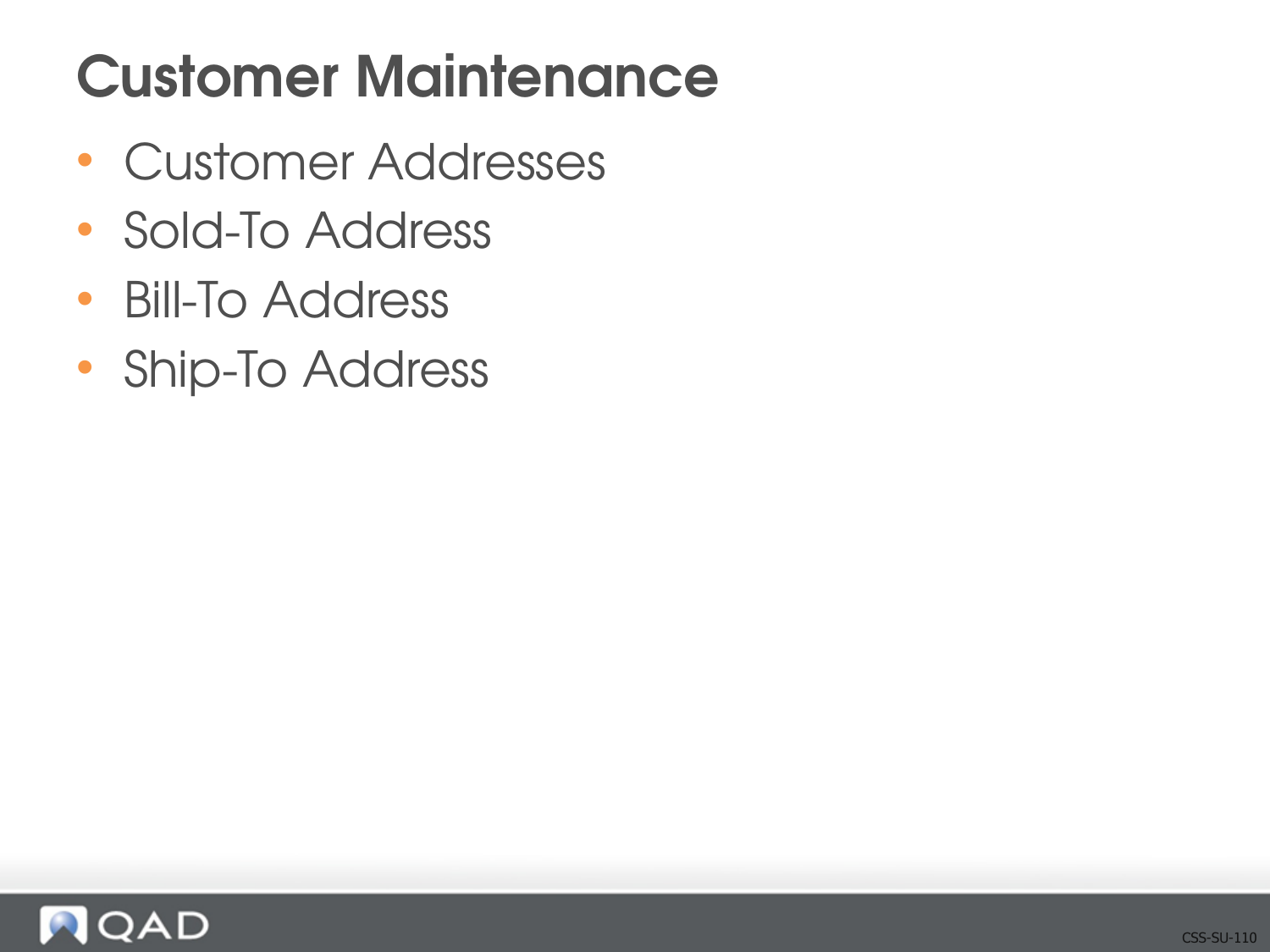

# Customer Maintenance
Customer Addresses
Sold-To Address
Bill-To Address
Ship-To Address
CSS-SU-110